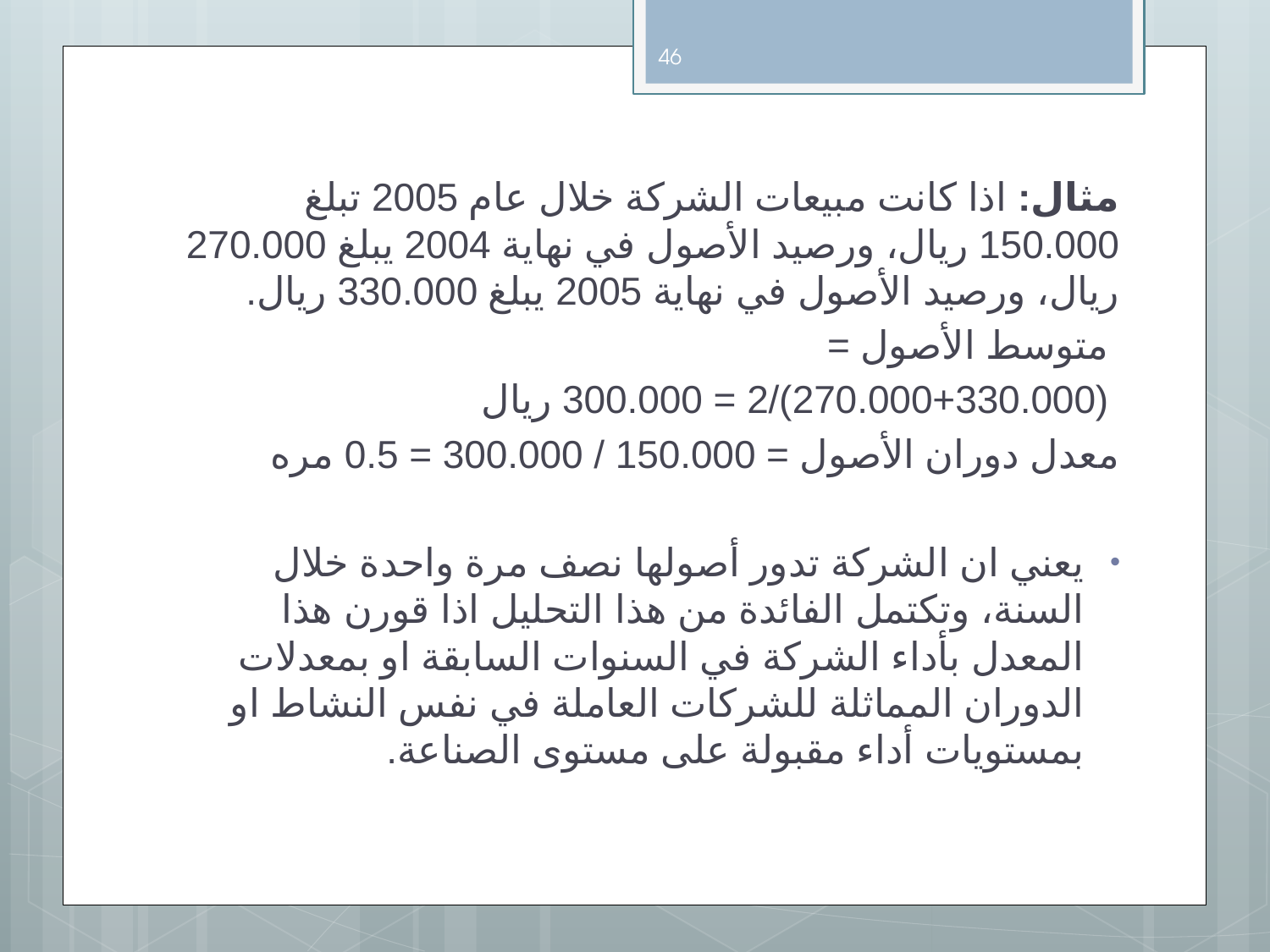

46
مثال: اذا كانت مبيعات الشركة خلال عام 2005 تبلغ 150.000 ريال، ورصيد الأصول في نهاية 2004 يبلغ 270.000 ريال، ورصيد الأصول في نهاية 2005 يبلغ 330.000 ريال.
 متوسط الأصول =
 (270.000+330.000)/2 = 300.000 ريال
معدل دوران الأصول = 150.000 / 300.000 = 0.5 مره

يعني ان الشركة تدور أصولها نصف مرة واحدة خلال السنة، وتكتمل الفائدة من هذا التحليل اذا قورن هذا المعدل بأداء الشركة في السنوات السابقة او بمعدلات الدوران المماثلة للشركات العاملة في نفس النشاط او بمستويات أداء مقبولة على مستوى الصناعة.